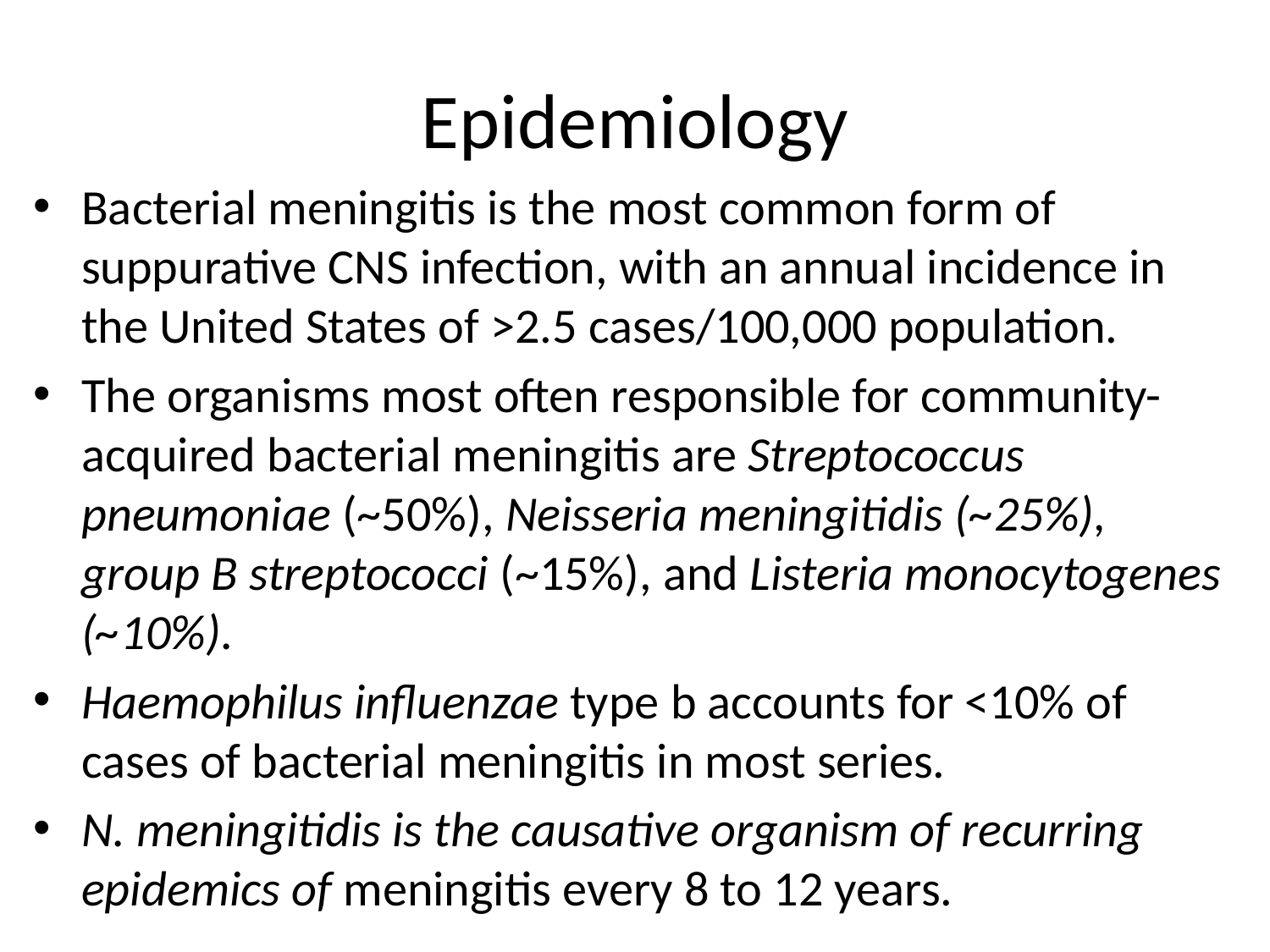

# Epidemiology
Bacterial meningitis is the most common form of suppurative CNS infection, with an annual incidence in the United States of >2.5 cases/100,000 population.
The organisms most often responsible for community-acquired bacterial meningitis are Streptococcus pneumoniae (~50%), Neisseria meningitidis (~25%), group B streptococci (~15%), and Listeria monocytogenes (~10%).
Haemophilus influenzae type b accounts for <10% of cases of bacterial meningitis in most series.
N. meningitidis is the causative organism of recurring epidemics of meningitis every 8 to 12 years.